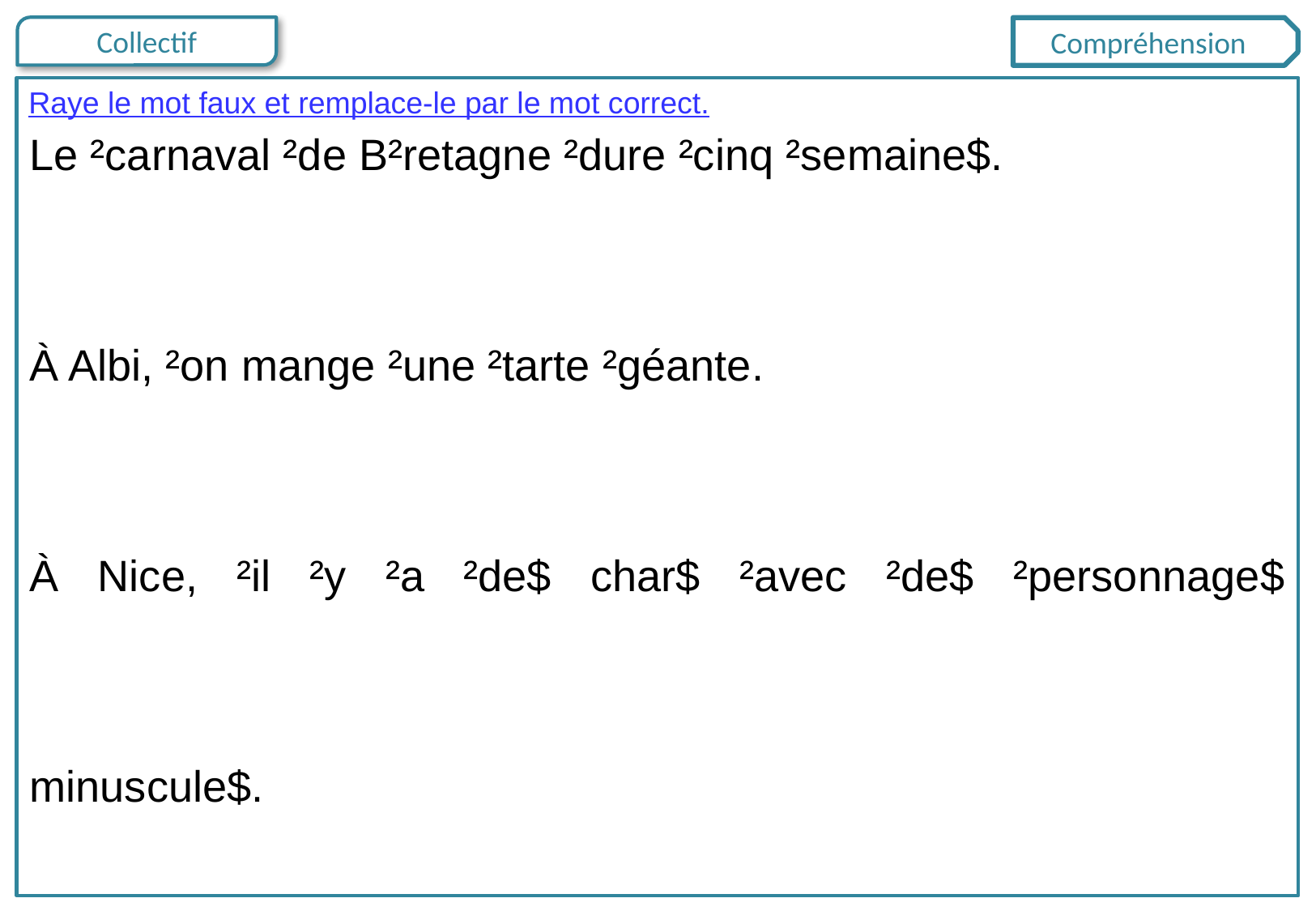

Compréhension
Raye le mot faux et remplace-le par le mot correct.
Le ²carnaval ²de B²retagne ²dure ²cinq ²semaine$.
À Albi, ²on mange ²une ²tarte ²géante.
À Nice, ²il ²y ²a ²de$ char$ ²avec ²de$ ²personnage$ minuscule$.
Annecy ²se ²situe en B²retagne.